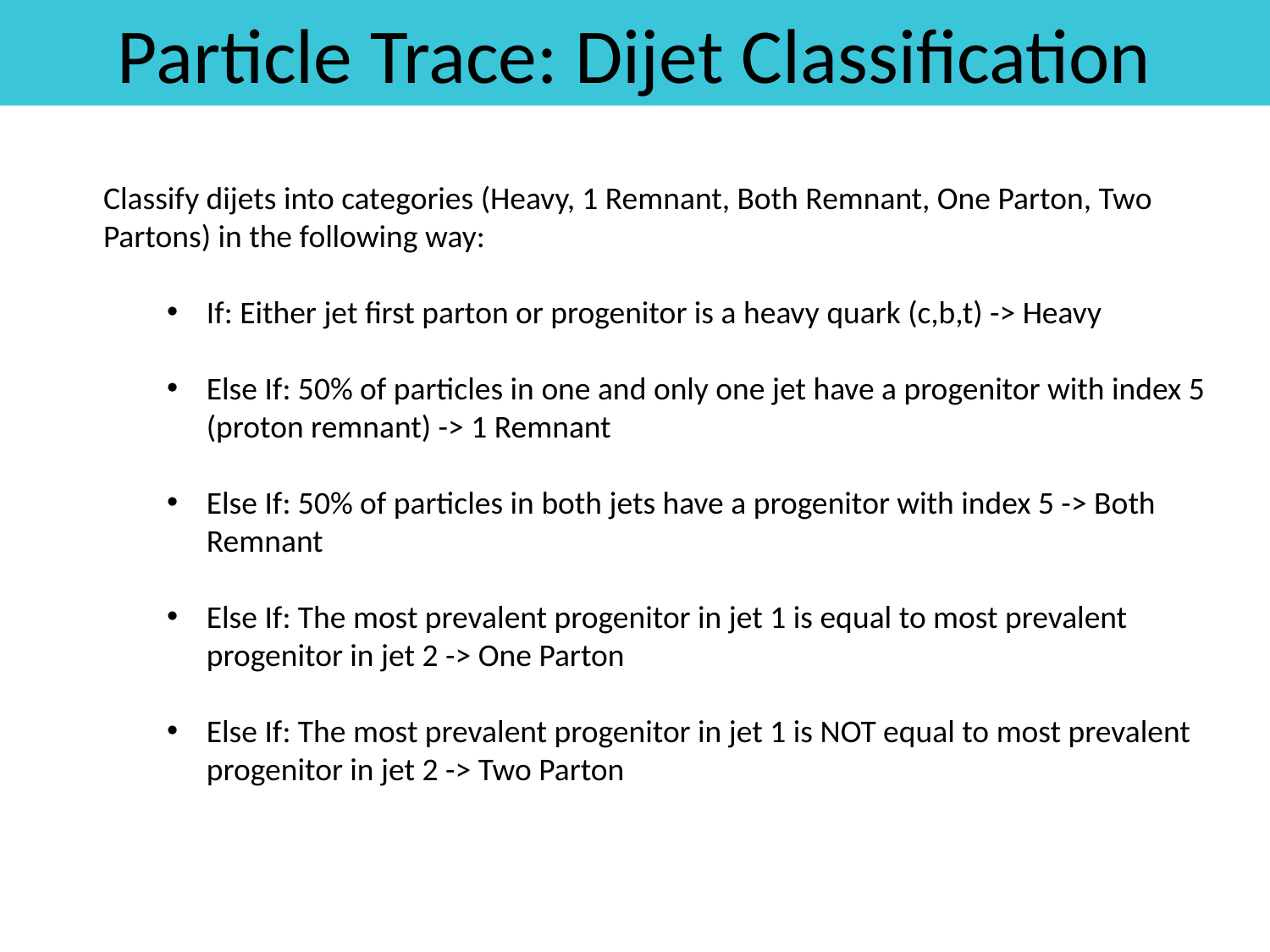

Particle Trace: Dijet Classification
Classify dijets into categories (Heavy, 1 Remnant, Both Remnant, One Parton, Two Partons) in the following way:

If: Either jet first parton or progenitor is a heavy quark (c,b,t) -> Heavy

Else If: 50% of particles in one and only one jet have a progenitor with index 5 (proton remnant) -> 1 Remnant

Else If: 50% of particles in both jets have a progenitor with index 5 -> Both Remnant

Else If: The most prevalent progenitor in jet 1 is equal to most prevalent progenitor in jet 2 -> One Parton

Else If: The most prevalent progenitor in jet 1 is NOT equal to most prevalent progenitor in jet 2 -> Two Parton